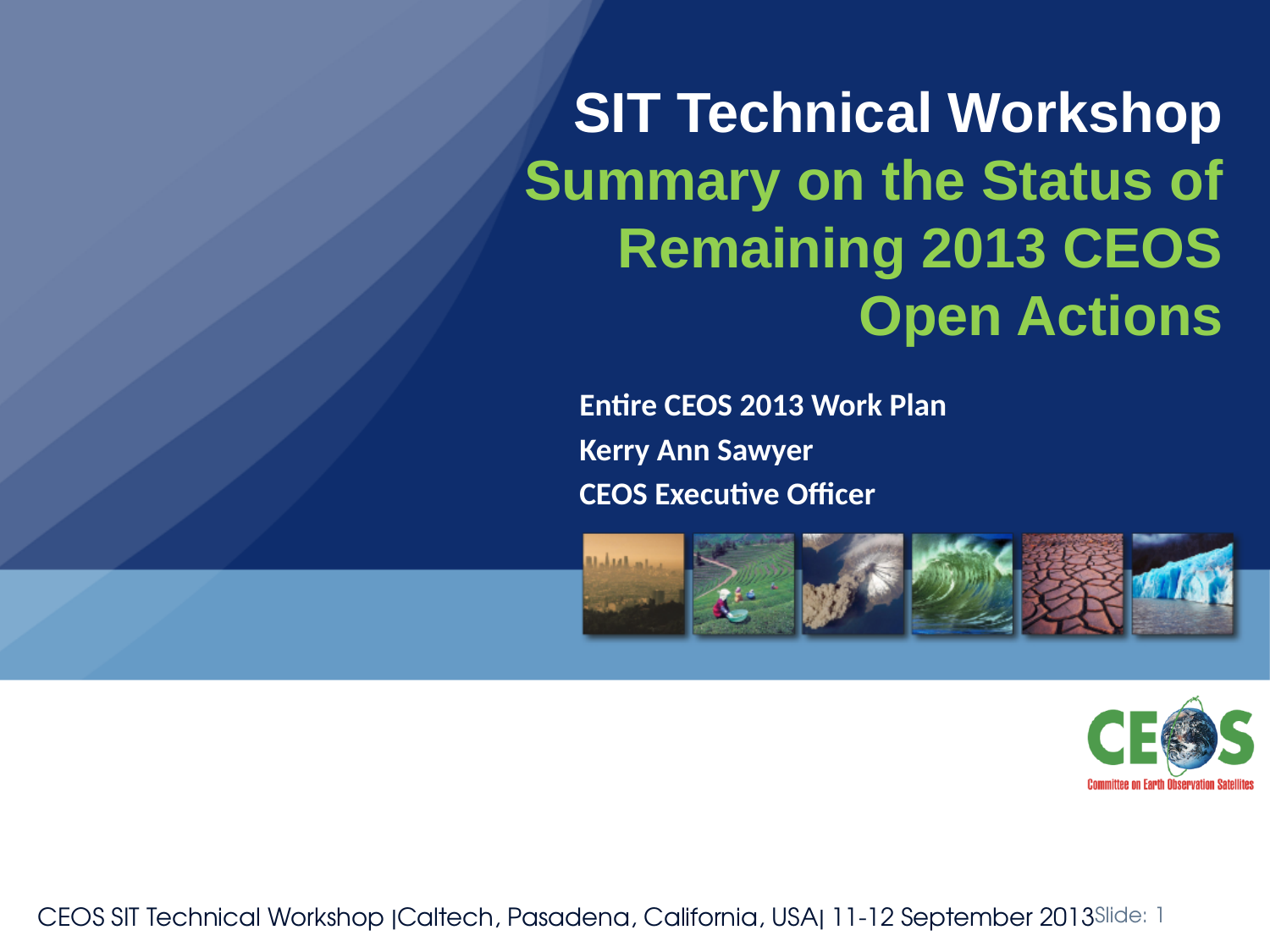

# SIT Technical Workshop Summary on the Status of Remaining 2013 CEOS Open Actions
Entire CEOS 2013 Work Plan
Kerry Ann Sawyer
CEOS Executive Officer